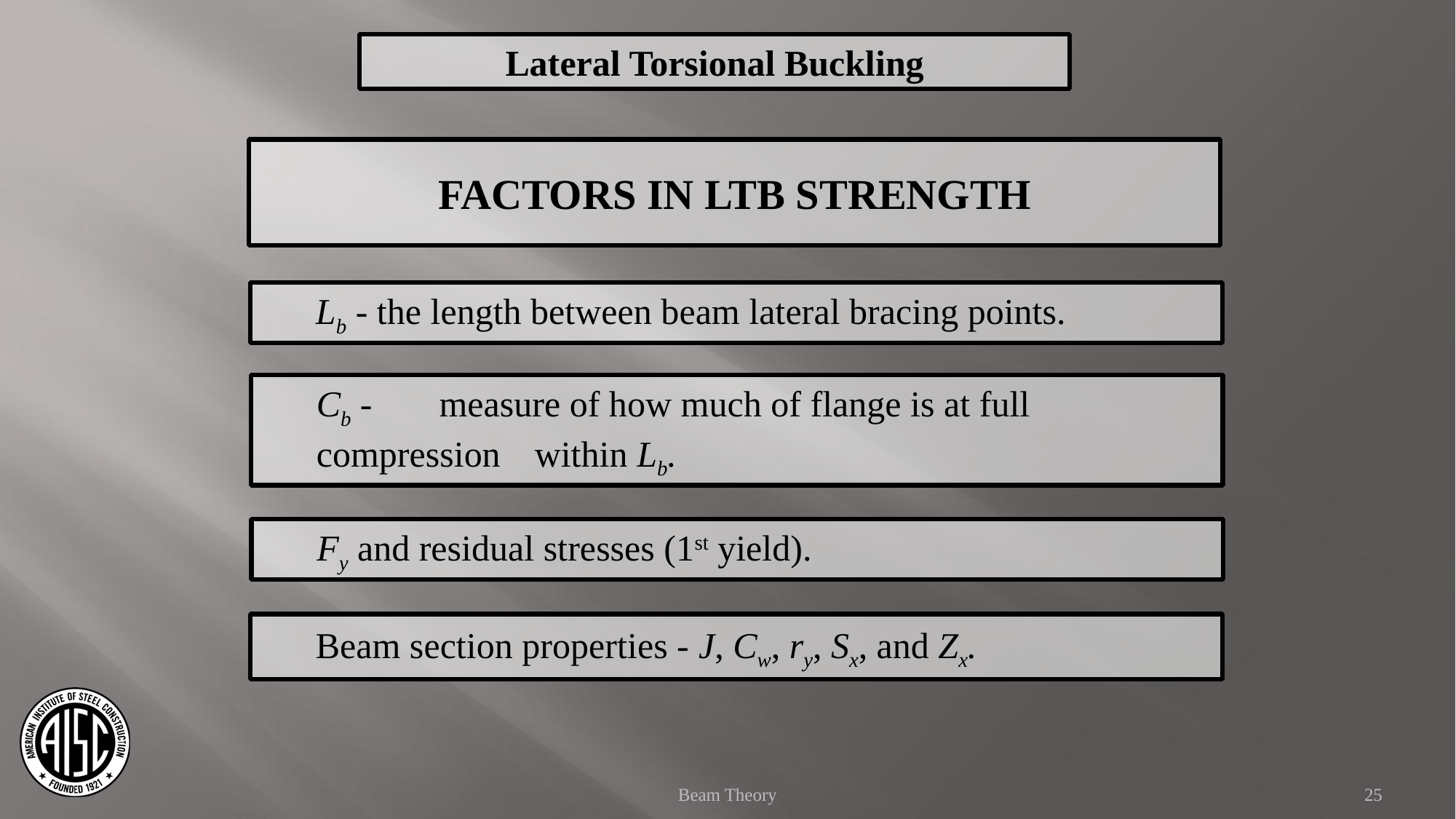

Lateral Torsional Buckling
FACTORS IN LTB STRENGTH
Lb - the length between beam lateral bracing points.
Cb -	measure of how much of flange is at full compression 	within Lb.
Fy and residual stresses (1st yield).
Beam section properties - J, Cw, ry, Sx, and Zx.
Beam Theory
25